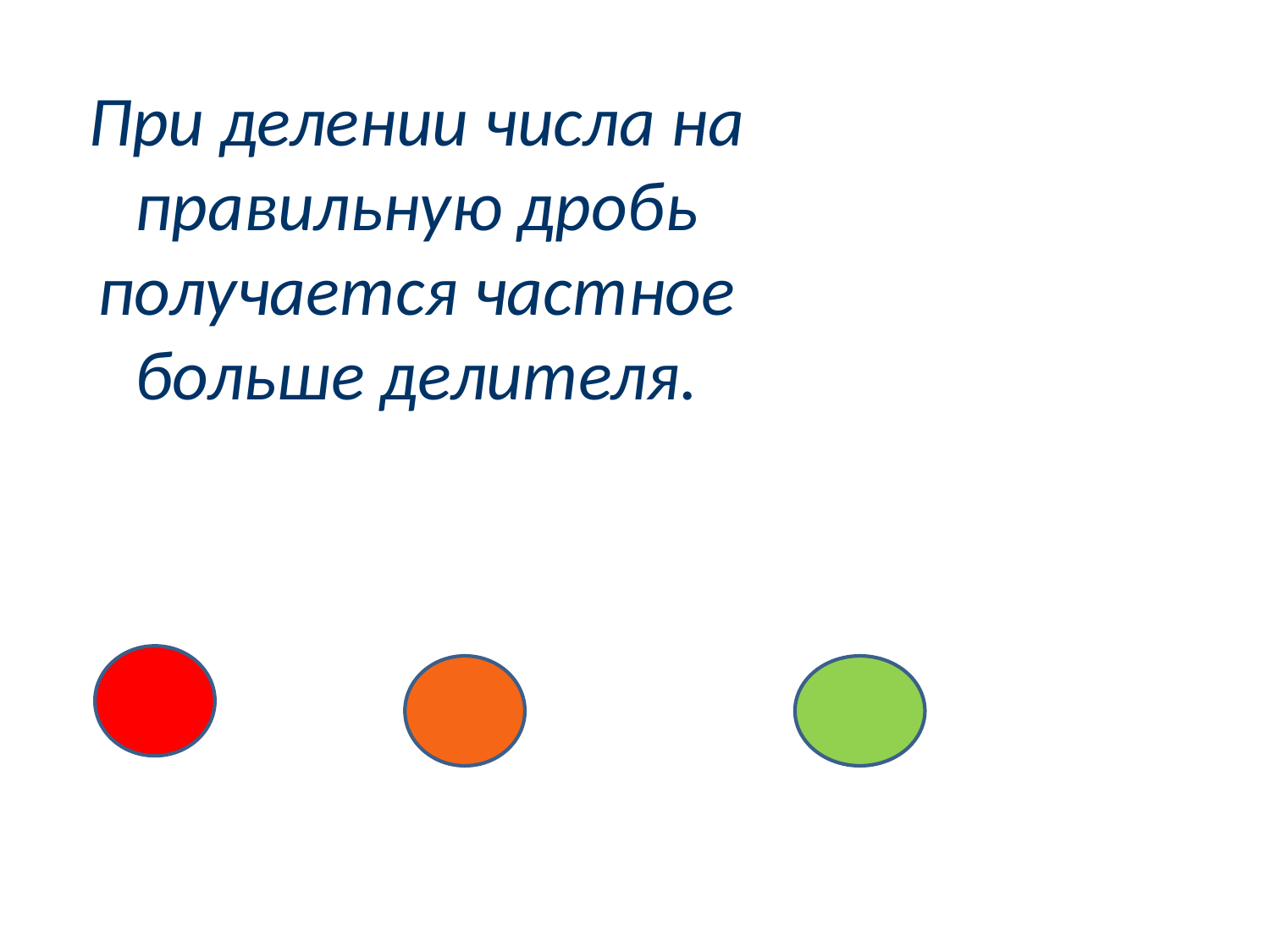

При делении числа на правильную дробь получается частное больше делителя.